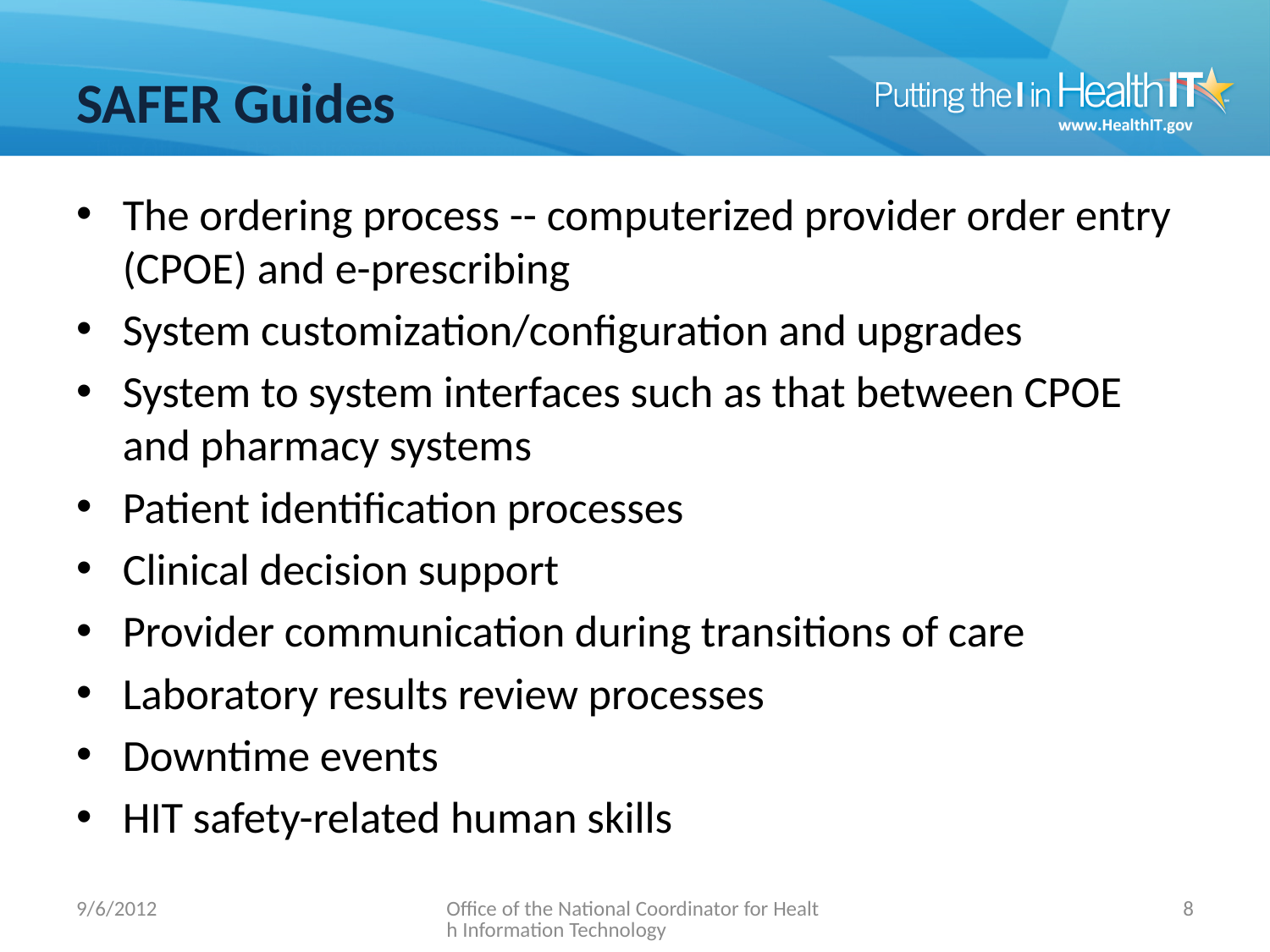

# SAFER Guides
The ordering process -- computerized provider order entry (CPOE) and e-prescribing
System customization/configuration and upgrades
System to system interfaces such as that between CPOE and pharmacy systems
Patient identification processes
Clinical decision support
Provider communication during transitions of care
Laboratory results review processes
Downtime events
HIT safety-related human skills

9/6/2012
Office of the National Coordinator for Health Information Technology
8